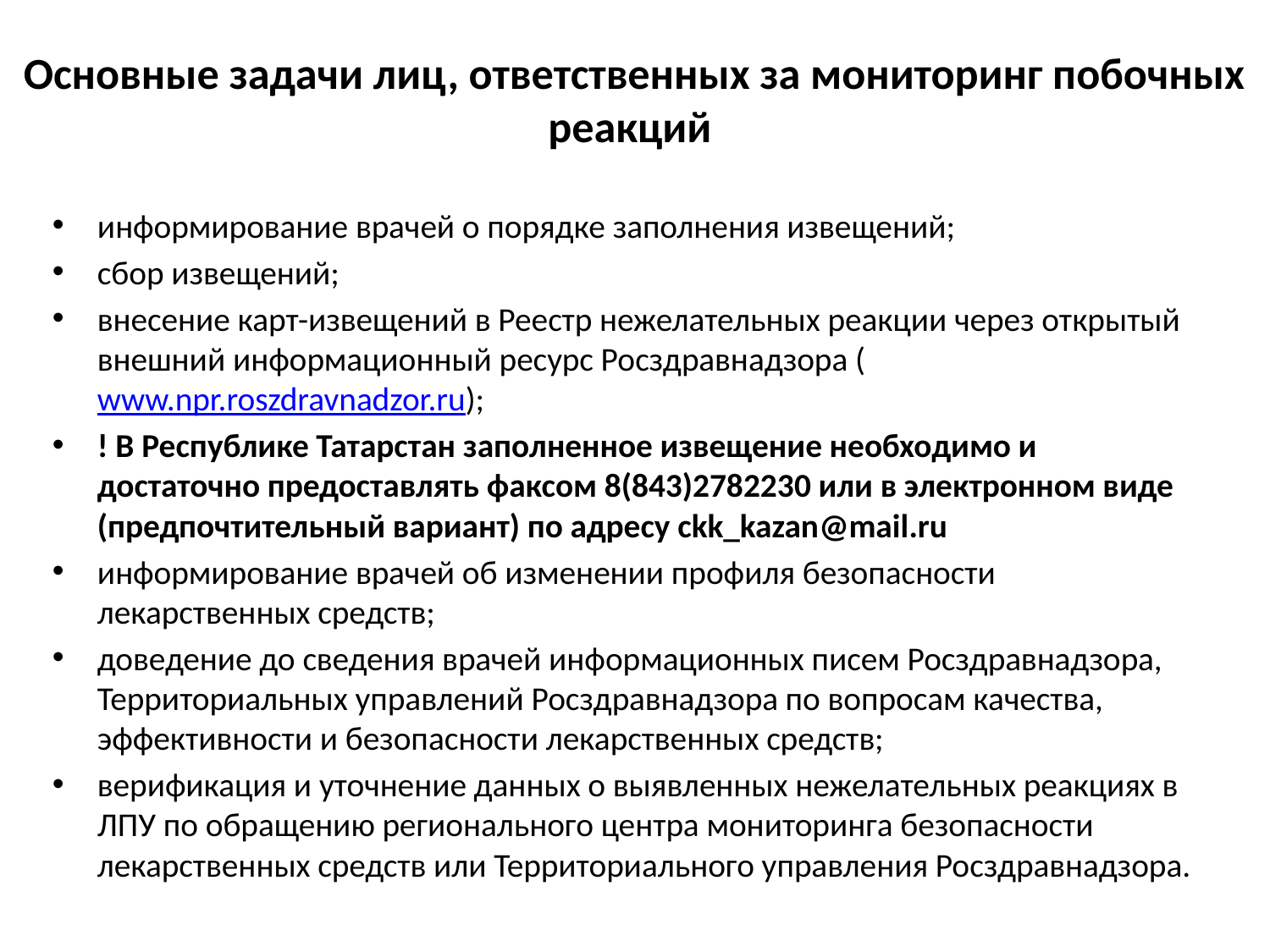

# Основные задачи лиц, ответственных за мониторинг побочных реакций
информирование врачей о порядке заполнения извещений;
сбор извещений;
внесение карт-извещений в Реестр нежелательных реакции через открытый внешний информационный ресурс Росздравнадзора (www.npr.roszdravnadzor.ru);
! В Республике Татарстан заполненное извещение необходимо и достаточно предоставлять факсом 8(843)2782230 или в электронном виде (предпочтительный вариант) по адресу ckk_kazan@mail.ru
информирование врачей об изменении профиля безопасности лекарственных средств;
доведение до сведения врачей информационных писем Росздравнадзора, Территориальных управлений Росздравнадзора по вопросам качества, эффективности и безопасности лекарственных средств;
верификация и уточнение данных о выявленных нежелательных реакциях в ЛПУ по обращению регионального центра мониторинга безопасности лекарственных средств или Территориального управления Росздравнадзора.